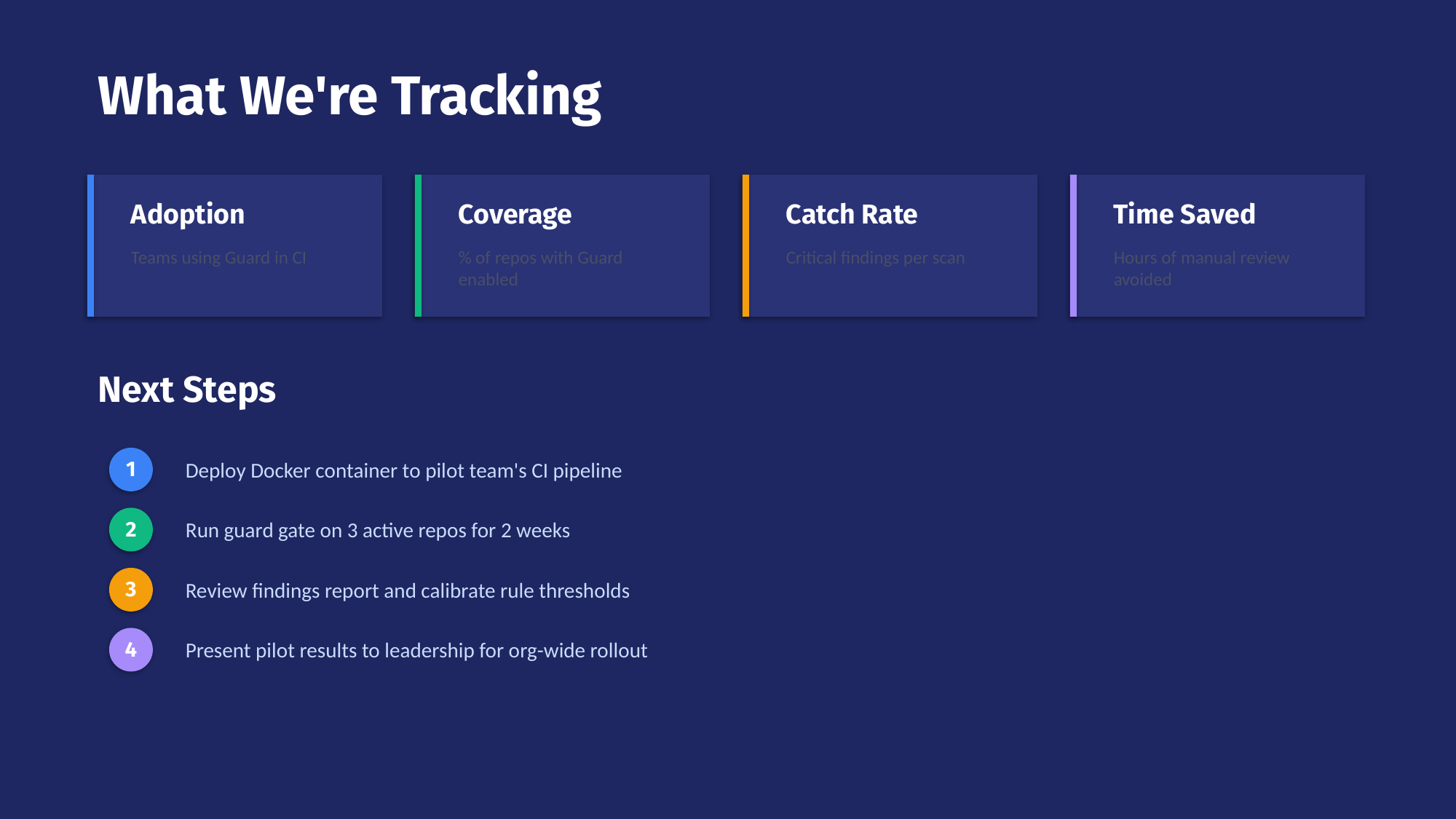

What We're Tracking

Adoption
Coverage
Catch Rate
Time Saved
Teams using Guard in CI
% of repos with Guard enabled
Critical findings per scan
Hours of manual review avoided
Next Steps

1
Deploy Docker container to pilot team's CI pipeline

2
Run guard gate on 3 active repos for 2 weeks

3
Review findings report and calibrate rule thresholds

4
Present pilot results to leadership for org-wide rollout